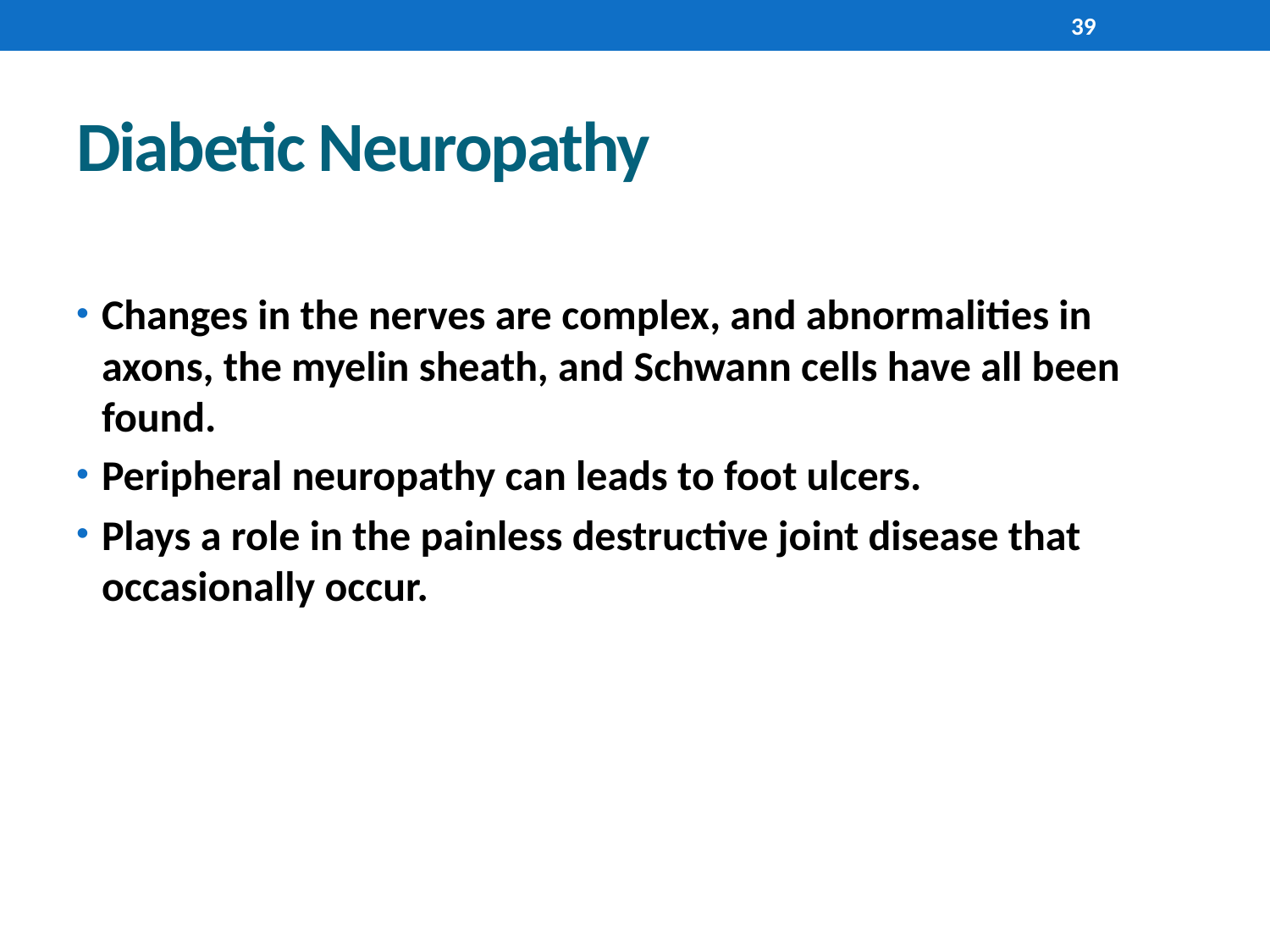

39
# Diabetic Neuropathy

Changes in the nerves are complex, and abnormalities in axons, the myelin sheath, and Schwann cells have all been found.
Peripheral neuropathy can leads to foot ulcers.
Plays a role in the painless destructive joint disease that occasionally occur.